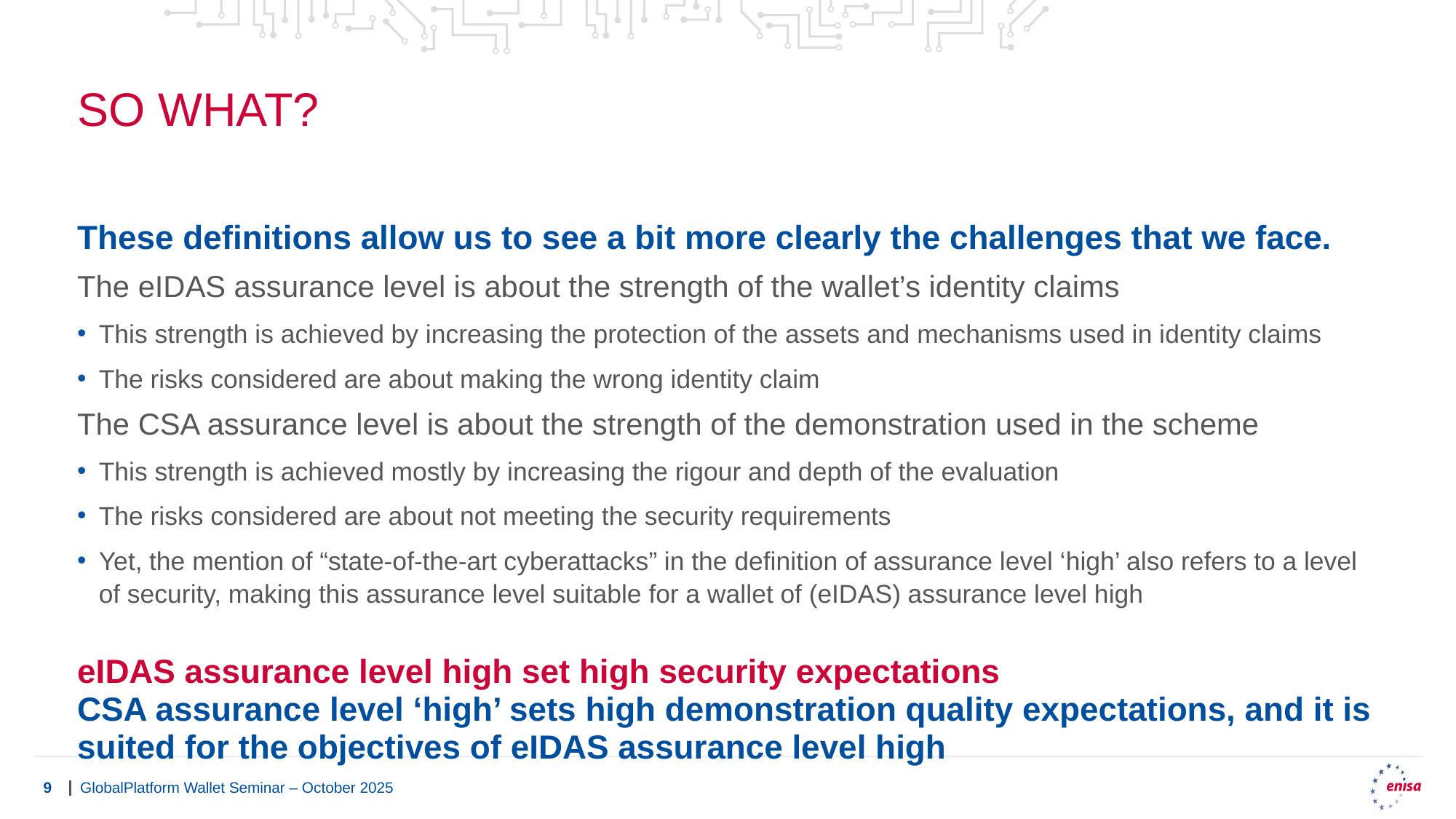

# So What?
These definitions allow us to see a bit more clearly the challenges that we face.
The eIDAS assurance level is about the strength of the wallet’s identity claims
This strength is achieved by increasing the protection of the assets and mechanisms used in identity claims
The risks considered are about making the wrong identity claim
The CSA assurance level is about the strength of the demonstration used in the scheme
This strength is achieved mostly by increasing the rigour and depth of the evaluation
The risks considered are about not meeting the security requirements
Yet, the mention of “state-of-the-art cyberattacks” in the definition of assurance level ‘high’ also refers to a level of security, making this assurance level suitable for a wallet of (eIDAS) assurance level high

eIDAS assurance level high set high security expectations
CSA assurance level ‘high’ sets high demonstration quality expectations, and it is suited for the objectives of eIDAS assurance level high
GlobalPlatform Wallet Seminar – October 2025